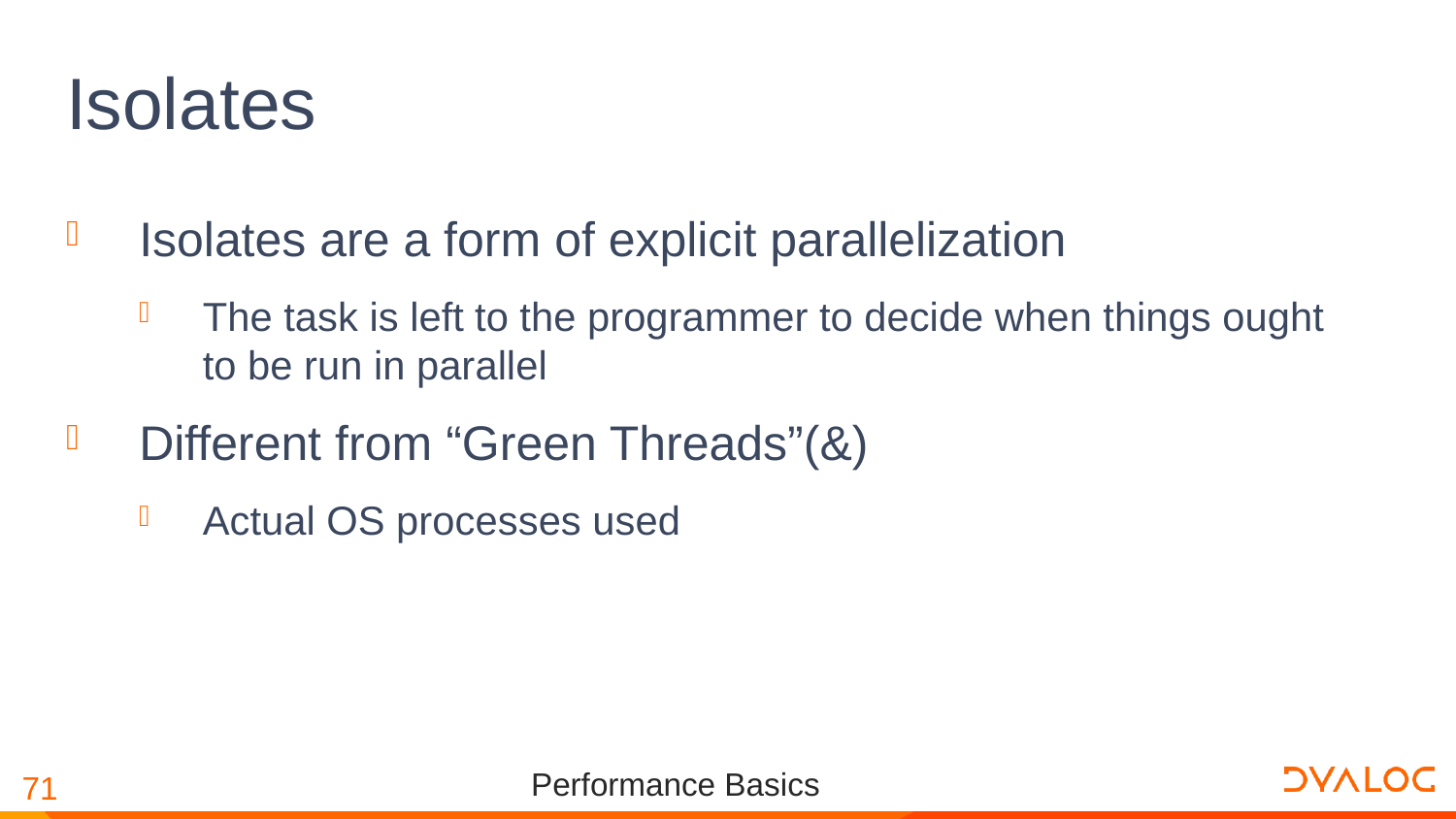

# Isolates
Isolates are a form of explicit parallelization
The task is left to the programmer to decide when things ought to be run in parallel
Different from “Green Threads”(&)
Actual OS processes used